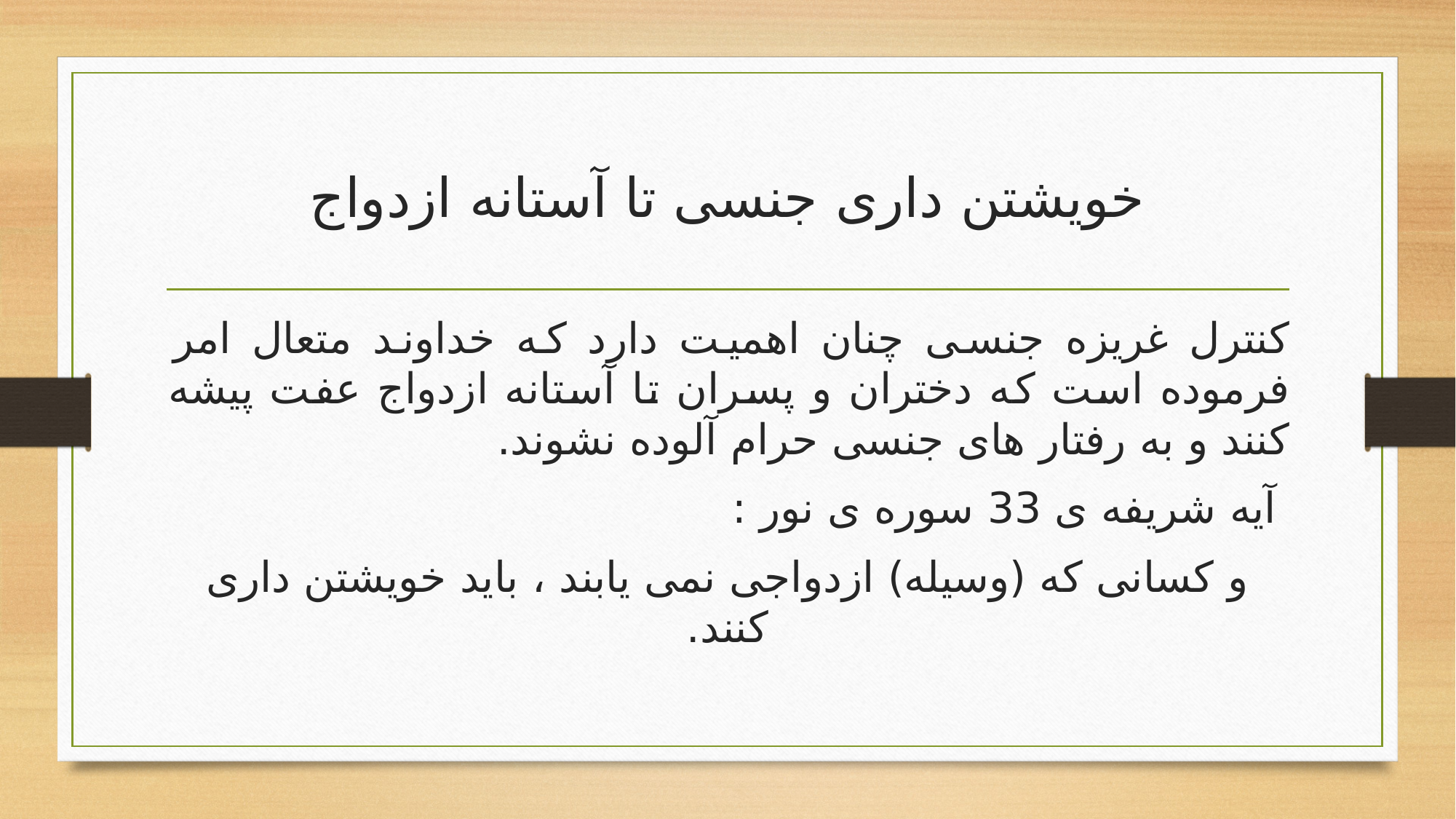

# خویشتن داری جنسی تا آستانه ازدواج
کنترل غریزه جنسی چنان اهمیت دارد که خداوند متعال امر فرموده است که دختران و پسران تا آستانه ازدواج عفت پیشه کنند و به رفتار های جنسی حرام آلوده نشوند.
 آیه شریفه ی 33 سوره ی نور :
و کسانی که (وسیله) ازدواجی نمی یابند ، باید خویشتن داری کنند.